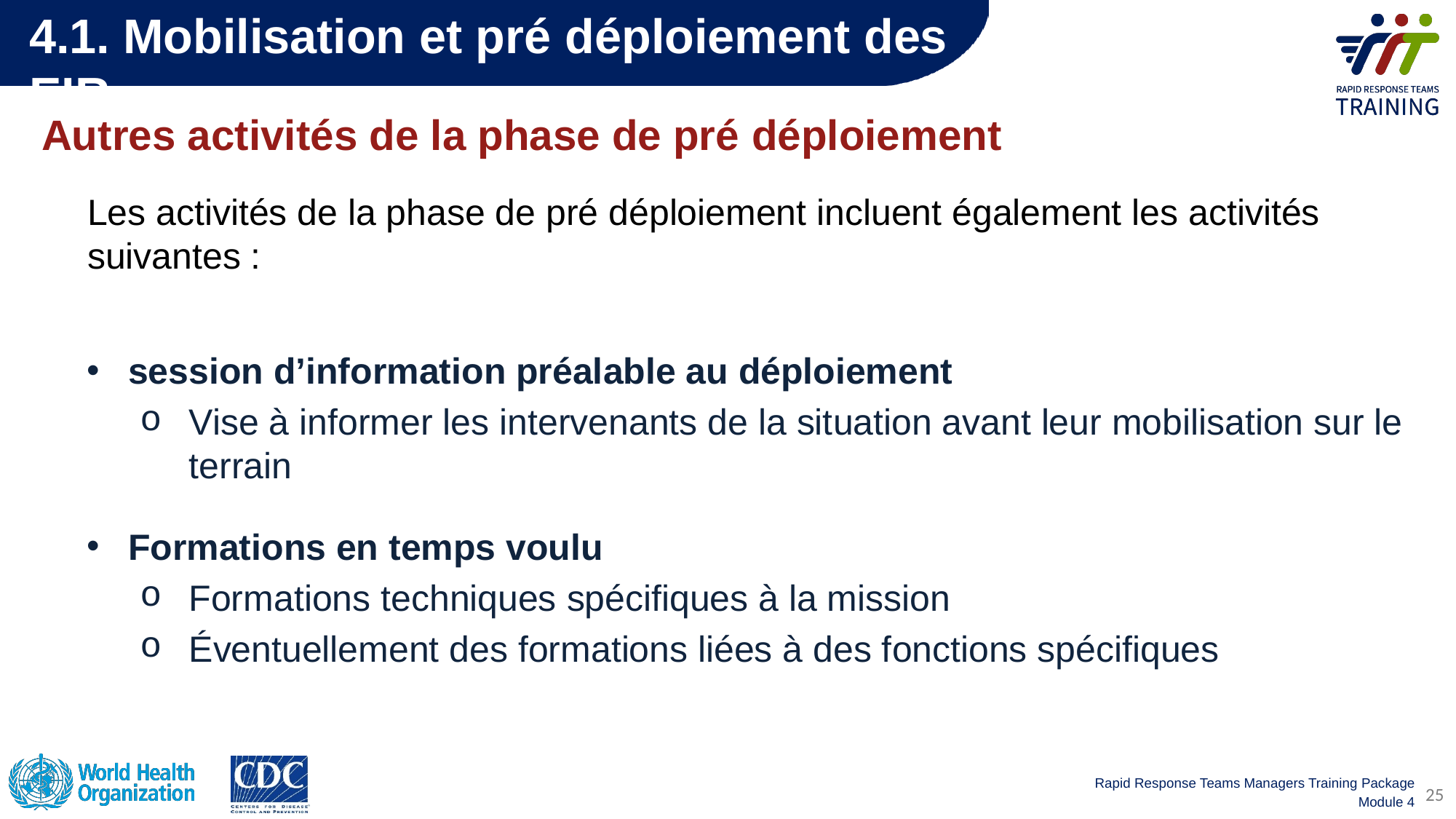

4.1. Mobilisation et pré déploiement des EIR
# Autres activités de la phase de pré déploiement
Les activités de la phase de pré déploiement incluent également les activités suivantes :

session d’information préalable au déploiement
Vise à informer les intervenants de la situation avant leur mobilisation sur le terrain
Formations en temps voulu
Formations techniques spécifiques à la mission
Éventuellement des formations liées à des fonctions spécifiques
25